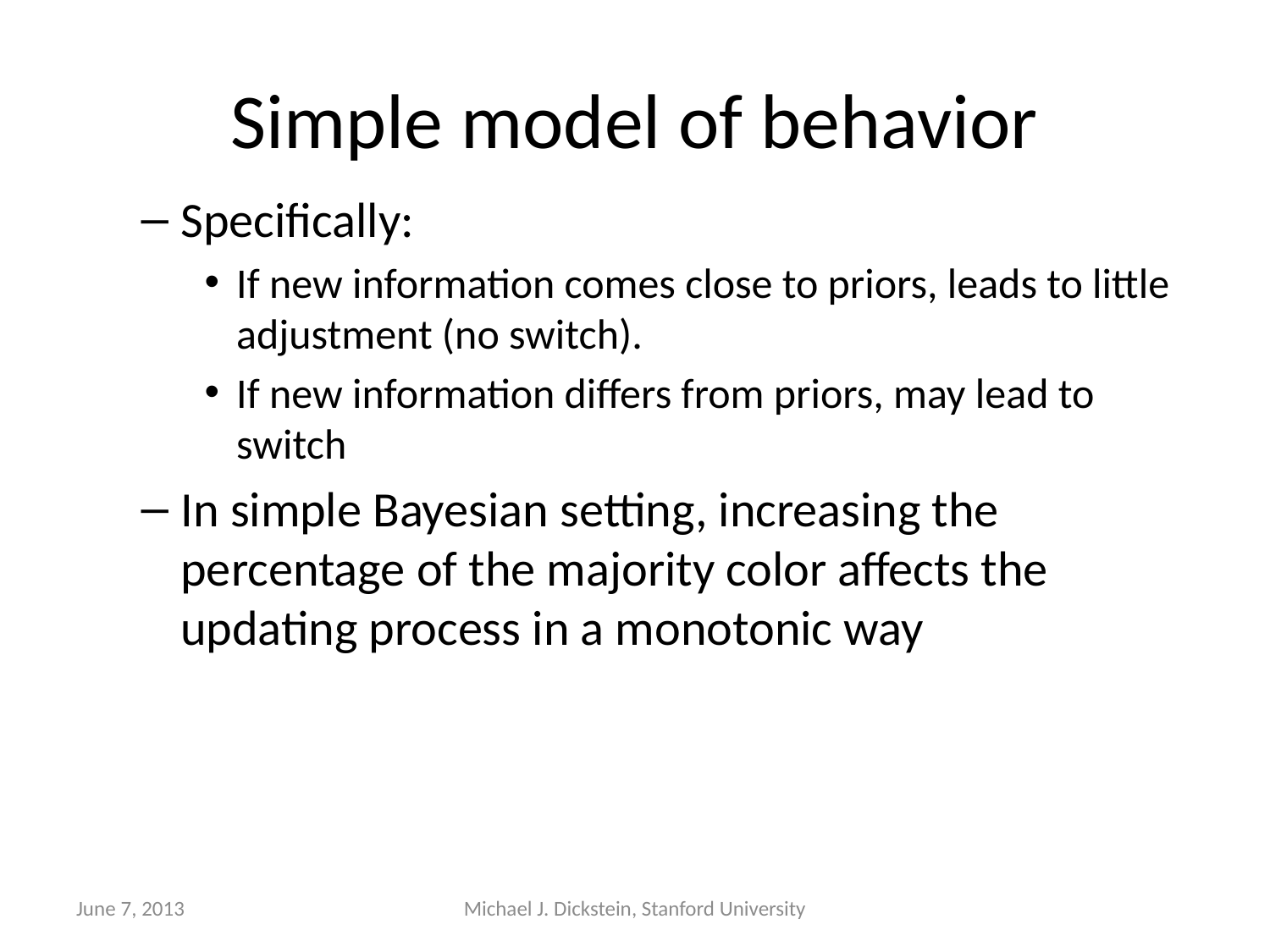

# Simple model of behavior
Specifically:
If new information comes close to priors, leads to little adjustment (no switch).
If new information differs from priors, may lead to switch
In simple Bayesian setting, increasing the percentage of the majority color affects the updating process in a monotonic way

June 7, 2013
Michael J. Dickstein, Stanford University